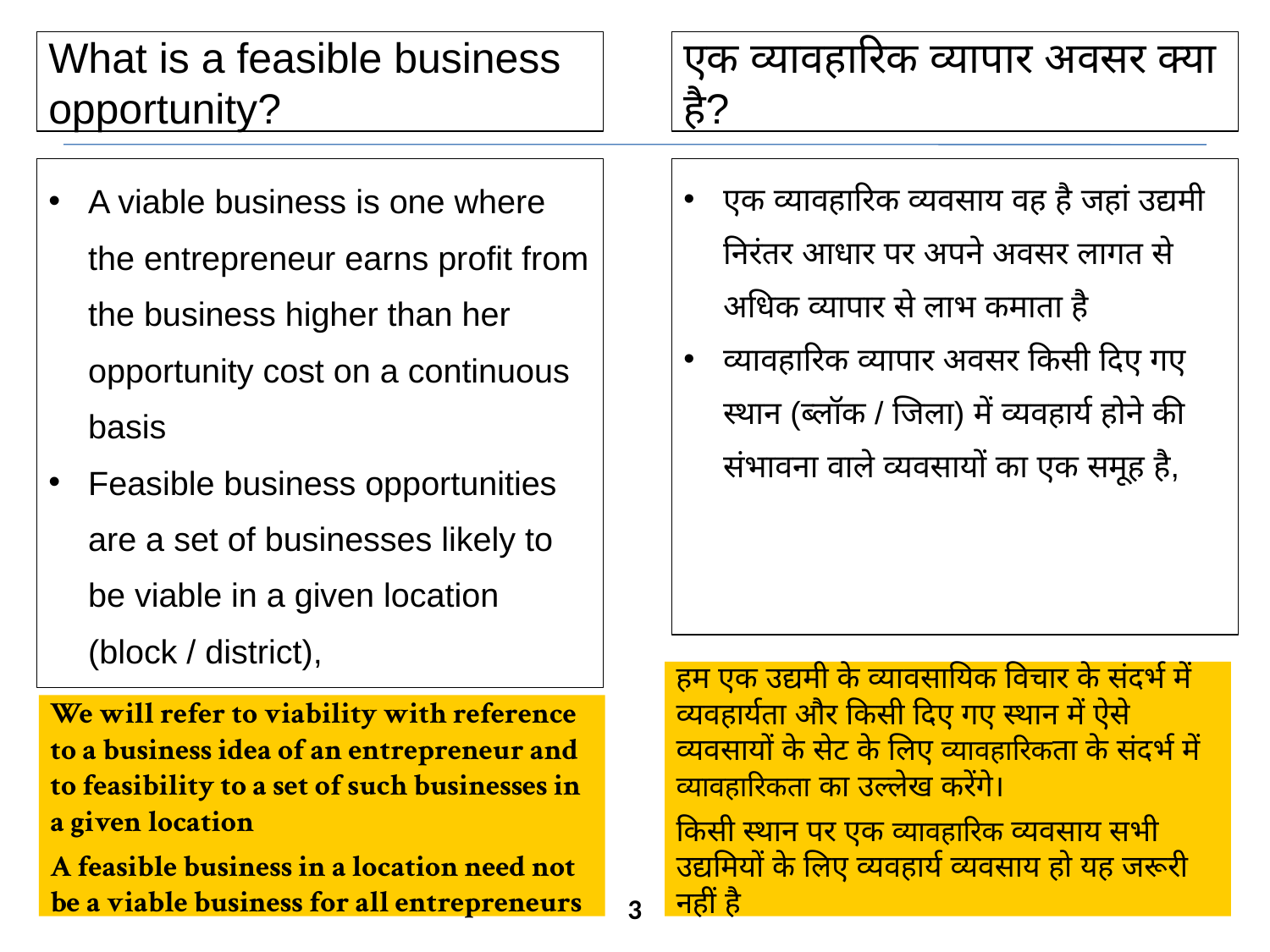

What is a feasible business opportunity?
एक व्यावहारिक व्यापार अवसर क्या है?

A viable business is one where the entrepreneur earns profit from the business higher than her opportunity cost on a continuous basis
Feasible business opportunities are a set of businesses likely to be viable in a given location (block / district),

एक व्यावहारिक व्यवसाय वह है जहां उद्यमी निरंतर आधार पर अपने अवसर लागत से अधिक व्यापार से लाभ कमाता है
व्यावहारिक व्यापार अवसर किसी दिए गए स्थान (ब्लॉक / जिला) में व्यवहार्य होने की संभावना वाले व्यवसायों का एक समूह है,
हम एक उद्यमी के व्यावसायिक विचार के संदर्भ में व्यवहार्यता और किसी दिए गए स्थान में ऐसे व्यवसायों के सेट के लिए व्यावहारिकता के संदर्भ में व्यावहारिकता का उल्लेख करेंगे।
किसी स्थान पर एक व्यावहारिक व्यवसाय सभी उद्यमियों के लिए व्यवहार्य व्यवसाय हो यह जरूरी नहीं है
We will refer to viability with reference to a business idea of an entrepreneur and to feasibility to a set of such businesses in a given location
A feasible business in a location need not be a viable business for all entrepreneurs
3